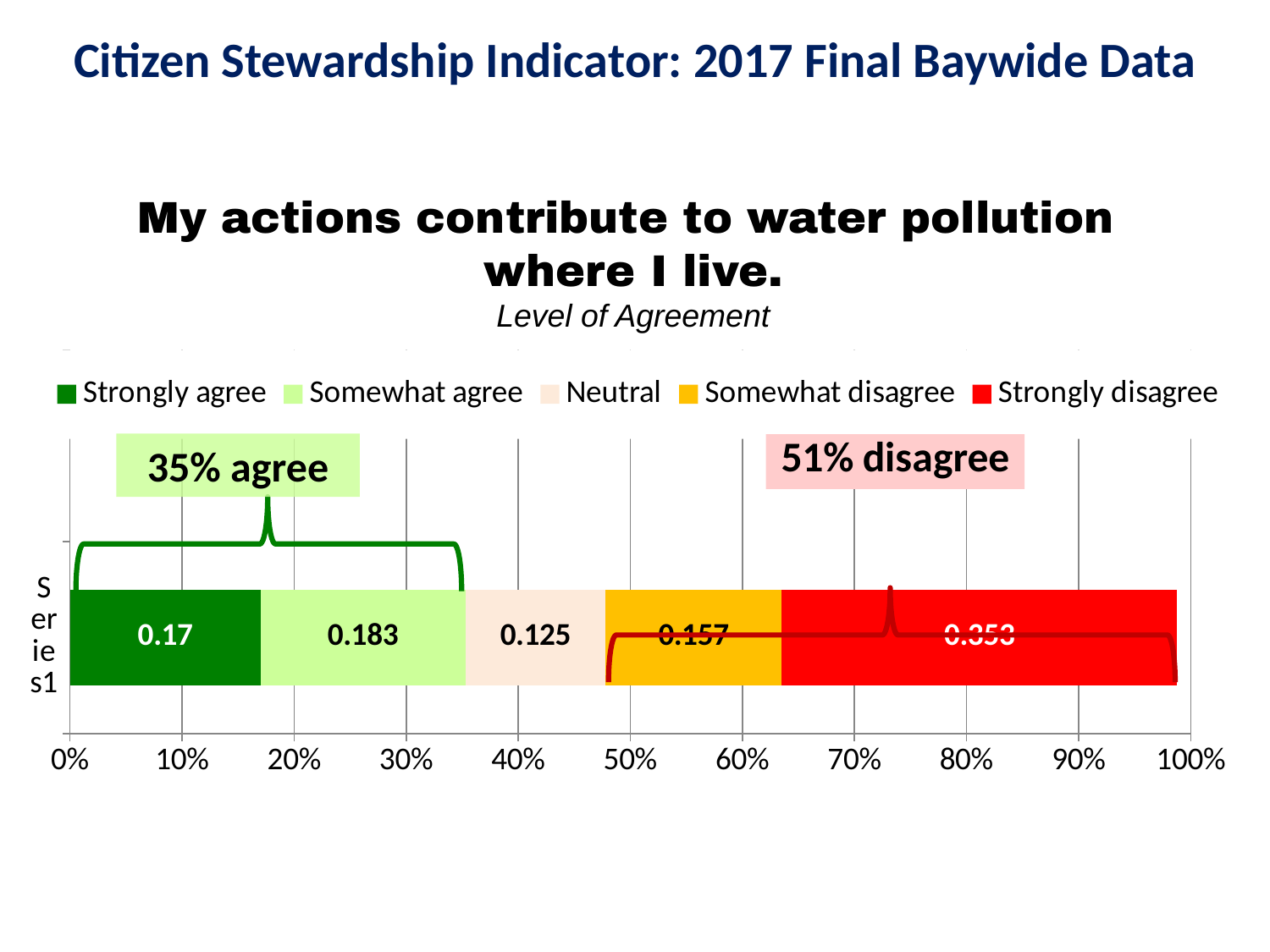

Citizen Stewardship Indicator: 2017 Final Baywide Data
# My actions contribute to water pollution where I live. Level of Agreement

### Chart

| Category | Strongly agree | Somewhat agree | Neutral | Somewhat disagree | Strongly disagree |
|---|---|---|---|---|---|
|  | 0.17 | 0.183 | 0.125 | 0.157 | 0.353 |
|  | None | None | None | None | None |
35% agree